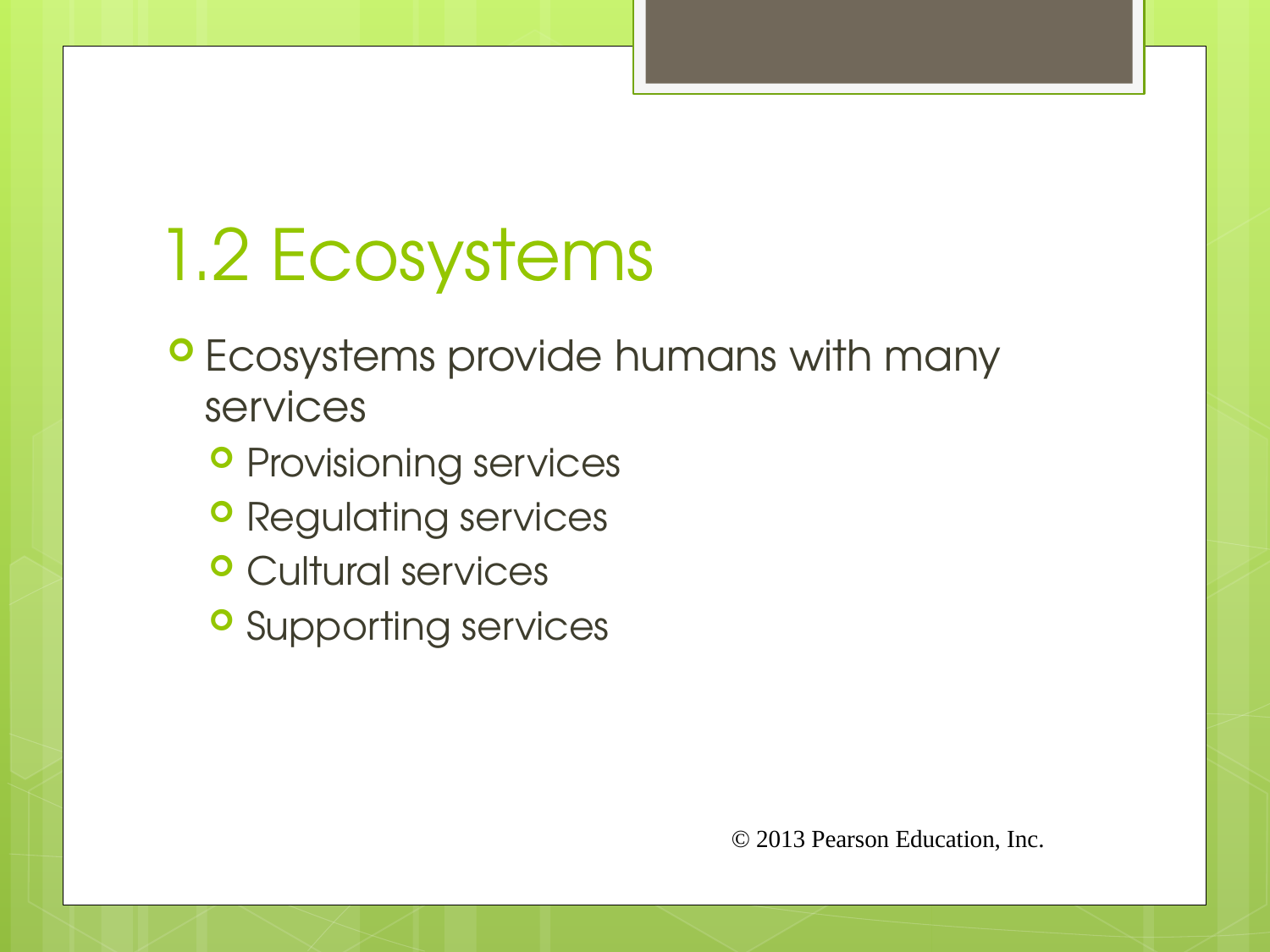

# 1.2 Ecosystems
Ecosystems provide humans with many services
Provisioning services
Regulating services
Cultural services
Supporting services
© 2013 Pearson Education, Inc.